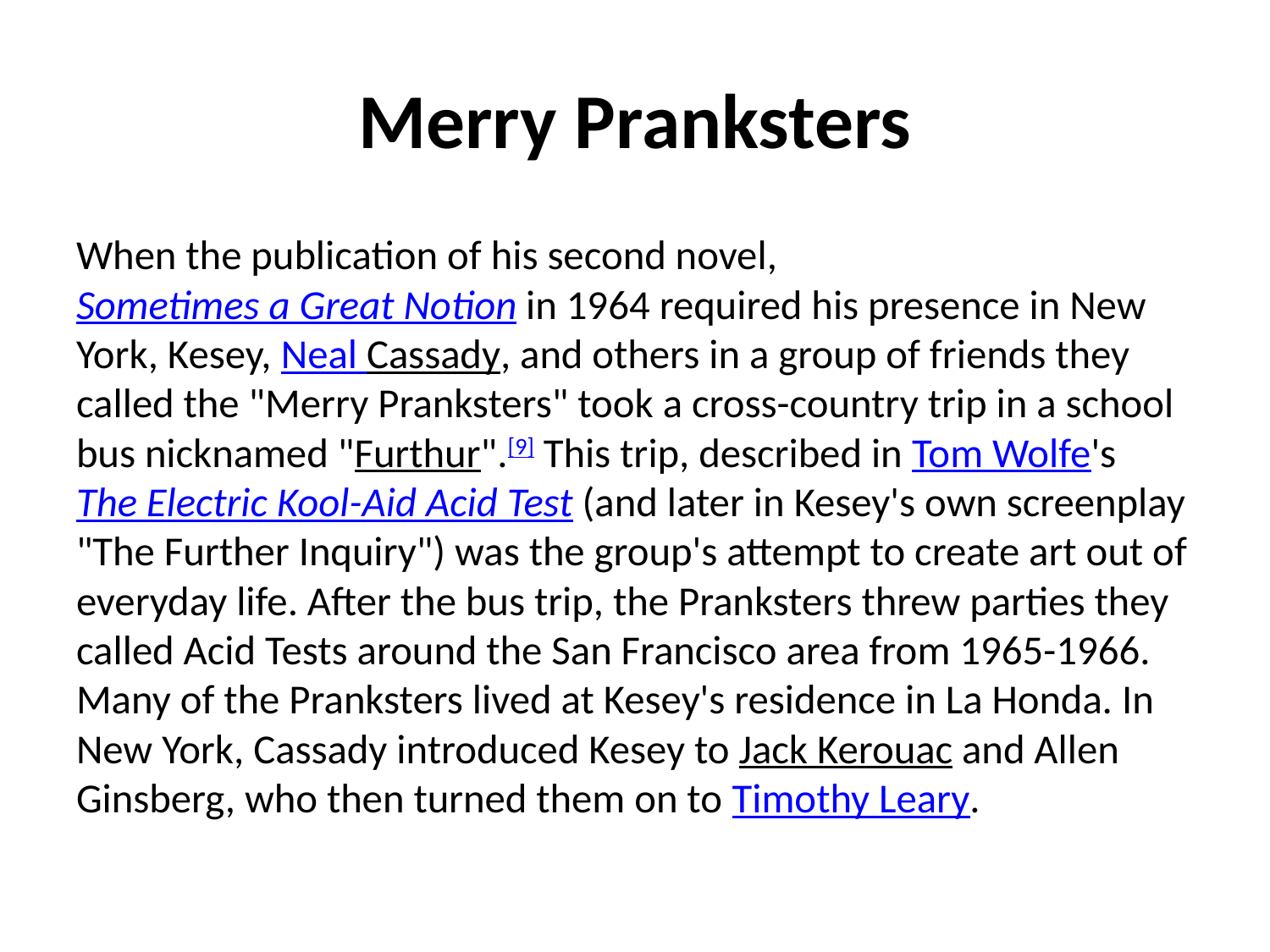

# Merry Pranksters
When the publication of his second novel, Sometimes a Great Notion in 1964 required his presence in New York, Kesey, Neal Cassady, and others in a group of friends they called the "Merry Pranksters" took a cross-country trip in a school bus nicknamed "Furthur".[9] This trip, described in Tom Wolfe's The Electric Kool-Aid Acid Test (and later in Kesey's own screenplay "The Further Inquiry") was the group's attempt to create art out of everyday life. After the bus trip, the Pranksters threw parties they called Acid Tests around the San Francisco area from 1965-1966. Many of the Pranksters lived at Kesey's residence in La Honda. In New York, Cassady introduced Kesey to Jack Kerouac and Allen Ginsberg, who then turned them on to Timothy Leary.